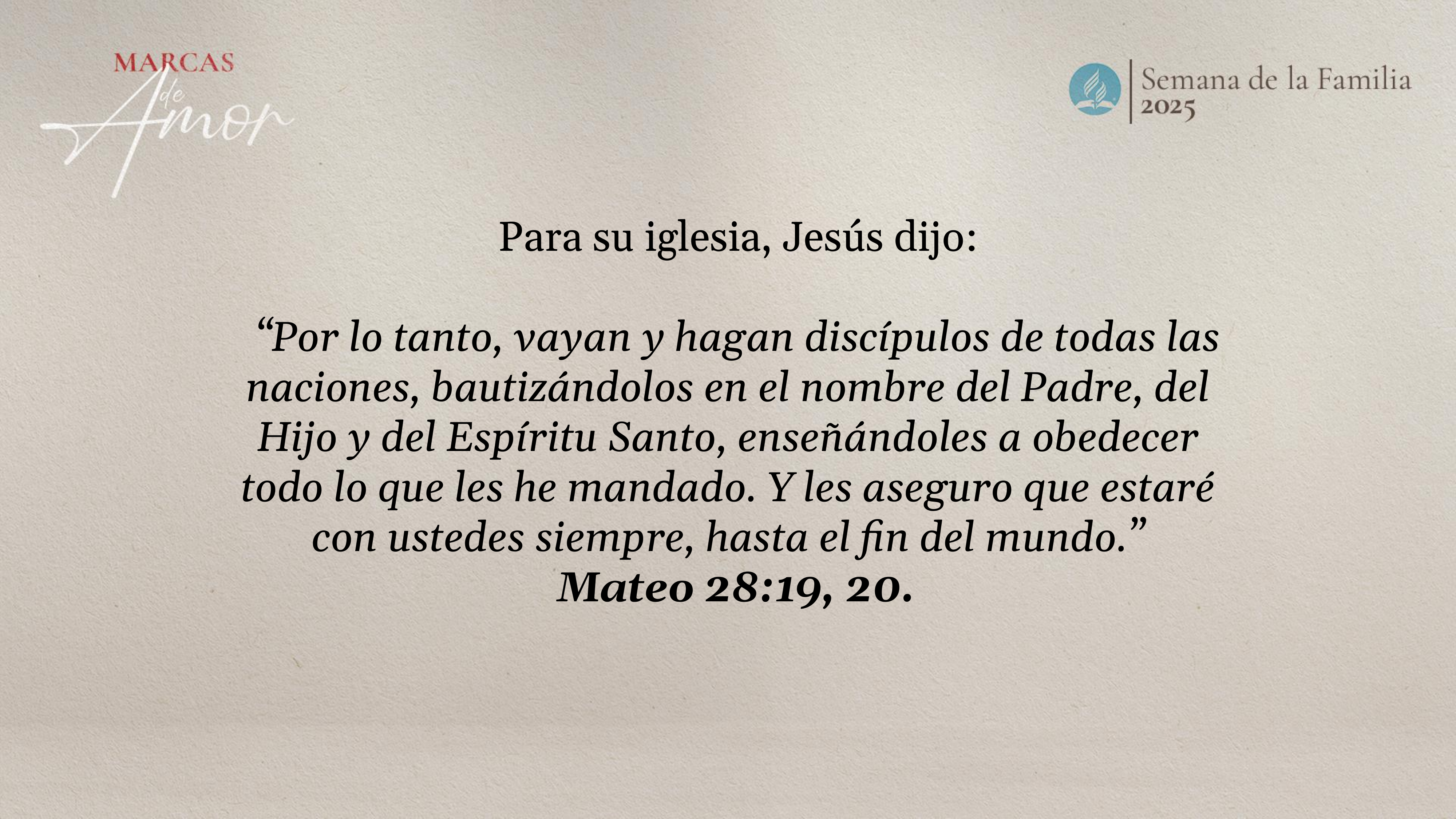

Para su iglesia, Jesús dijo:

“Por lo tanto, vayan y hagan discípulos de todas las naciones, bautizándolos en el nombre del Padre, del Hijo y del Espíritu Santo, enseñándoles a obedecer todo lo que les he mandado. Y les aseguro que estaré con ustedes siempre, hasta el fin del mundo.”
Mateo 28:19, 20.